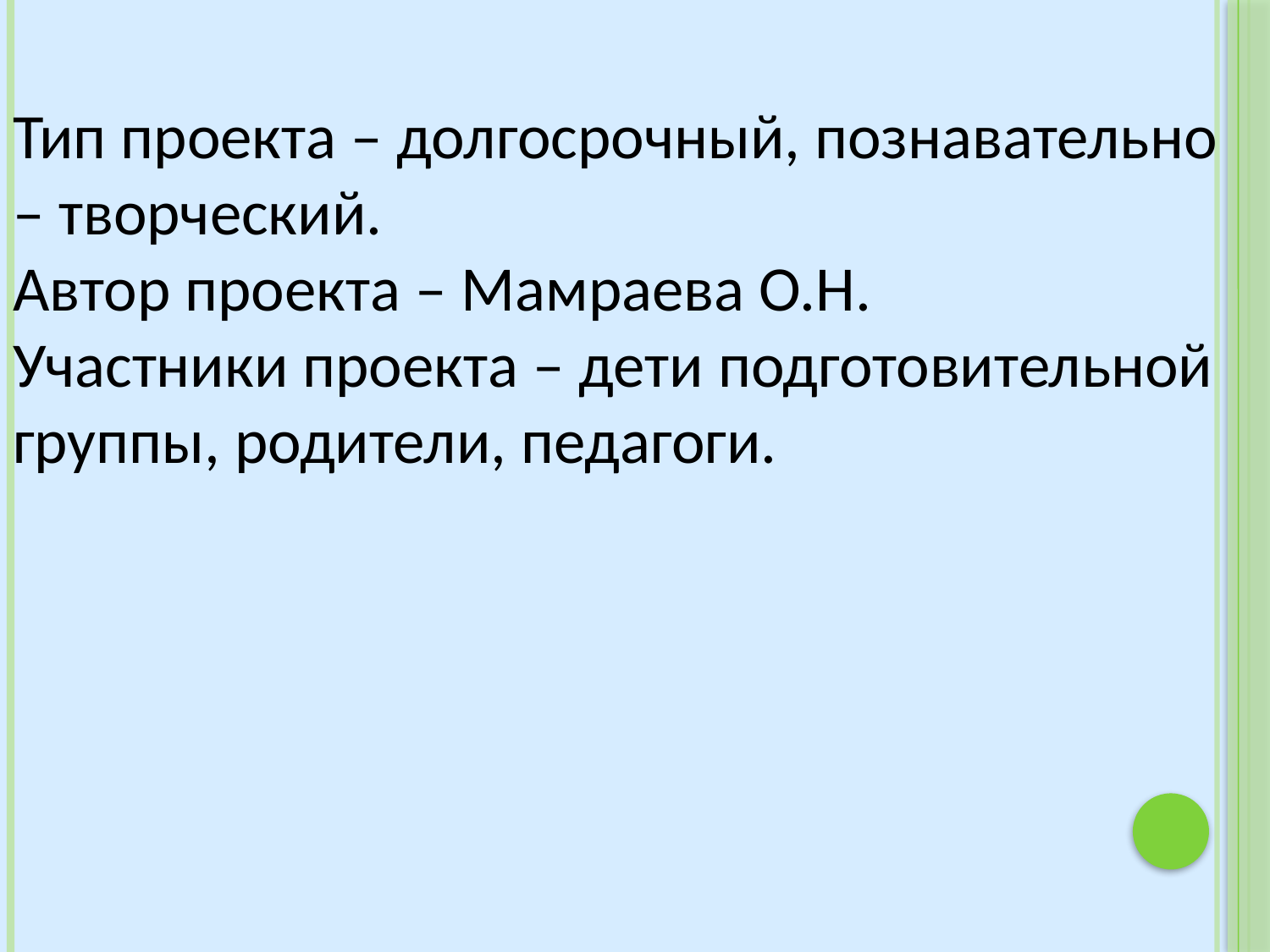

Тип проекта – долгосрочный, познавательно – творческий.
Автор проекта – Мамраева О.Н.
Участники проекта – дети подготовительной группы, родители, педагоги.